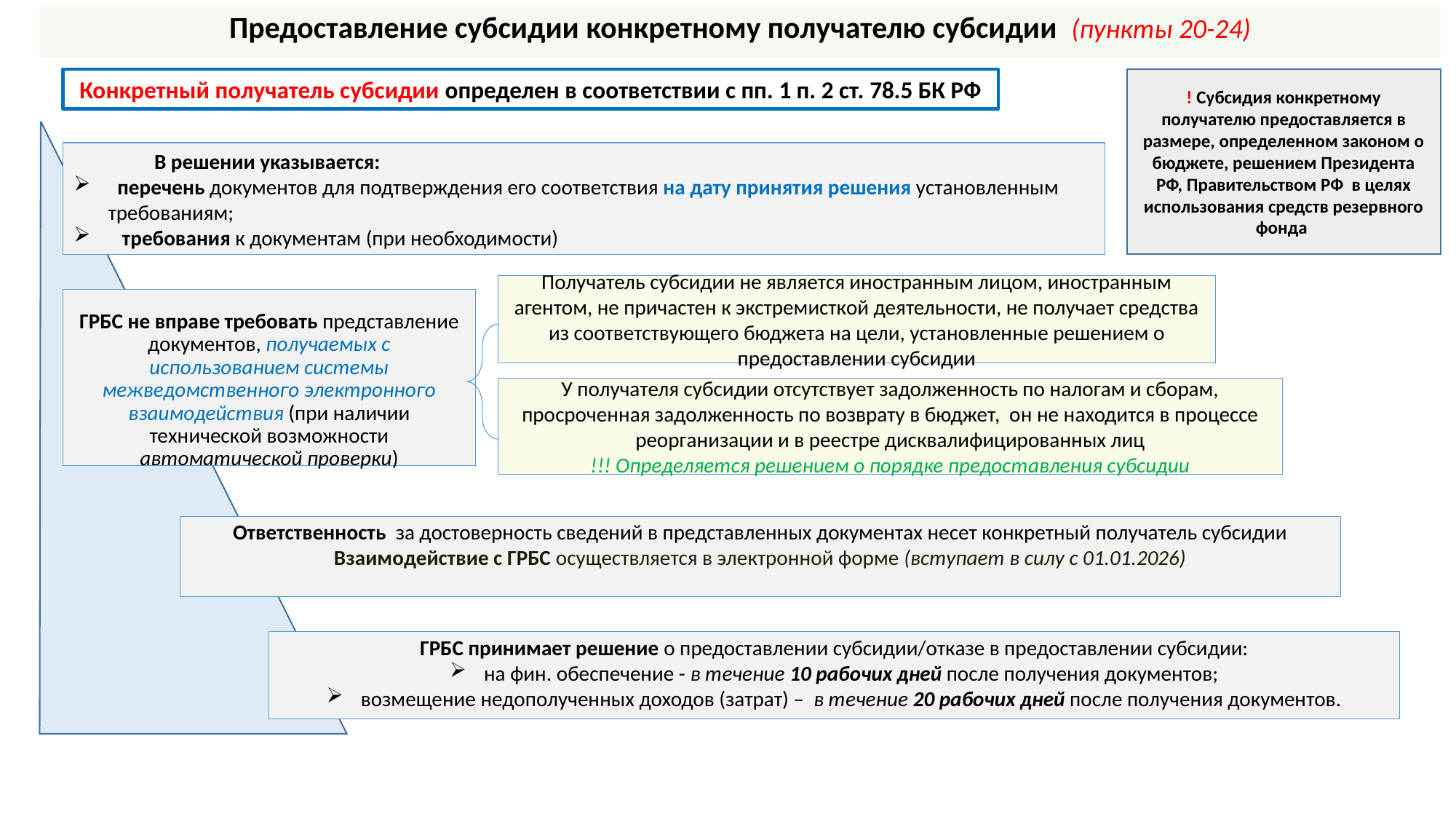

Предоставление субсидии конкретному получателю субсидии  (пункты 20-24)
Конкретный получатель субсидии определен в соответствии с пп. 1 п. 2 ст. 78.5 БК РФ
! Субсидия конкретному получателю предоставляется в размере, определенном законом о бюджете, решением Президента РФ, Правительством РФ  в целях использования средств резервного фонда

                 В решении указывается:
  перечень документов для подтверждения его соответствия на дату принятия решения установленным требованиям;
   требования к документам (при необходимости)
Получатель субсидии не является иностранным лицом, иностранным агентом, не причастен к экстремисткой деятельности, не получает средства из соответствующего бюджета на цели, установленные решением о предоставлении субсидии

ГРБС не вправе требовать представление документов, получаемых с использованием системы межведомственного электронного взаимодействия (при наличии технической возможности автоматической проверки)

У получателя субсидии отсутствует задолженность по налогам и сборам, просроченная задолженность по возврату в бюджет,  он не находится в процессе реорганизации и в реестре дисквалифицированных лиц
!!! Определяется решением о порядке предоставления субсидии
Ответственность  за достоверность сведений в представленных документах несет конкретный получатель субсидии
Взаимодействие с ГРБС осуществляется в электронной форме (вступает в силу с 01.01.2026)

ГРБС принимает решение о предоставлении субсидии/отказе в предоставлении субсидии:
на фин. обеспечение - в течение 10 рабочих дней после получения документов;
возмещение недополученных доходов (затрат) –  в течение 20 рабочих дней после получения документов.